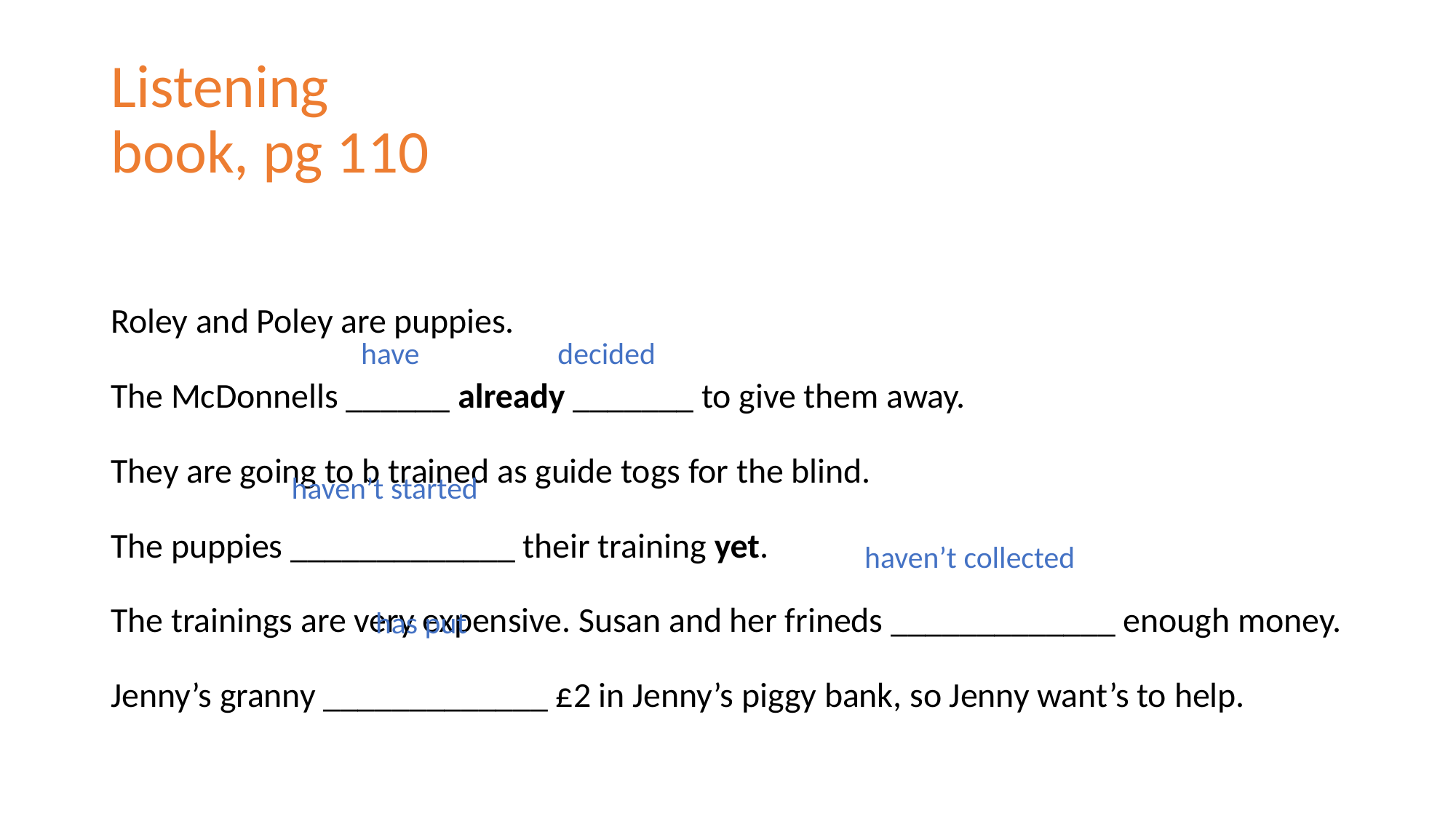

# Listening book, pg 110

Roley and Poley are puppies.
The McDonnells ______ already _______ to give them away.
They are going to b trained as guide togs for the blind.
The puppies _____________ their training yet.
The trainings are very expensive. Susan and her frineds _____________ enough money.
Jenny’s granny _____________ £2 in Jenny’s piggy bank, so Jenny want’s to help.
have                    decided
haven’t started
haven’t collected
has put